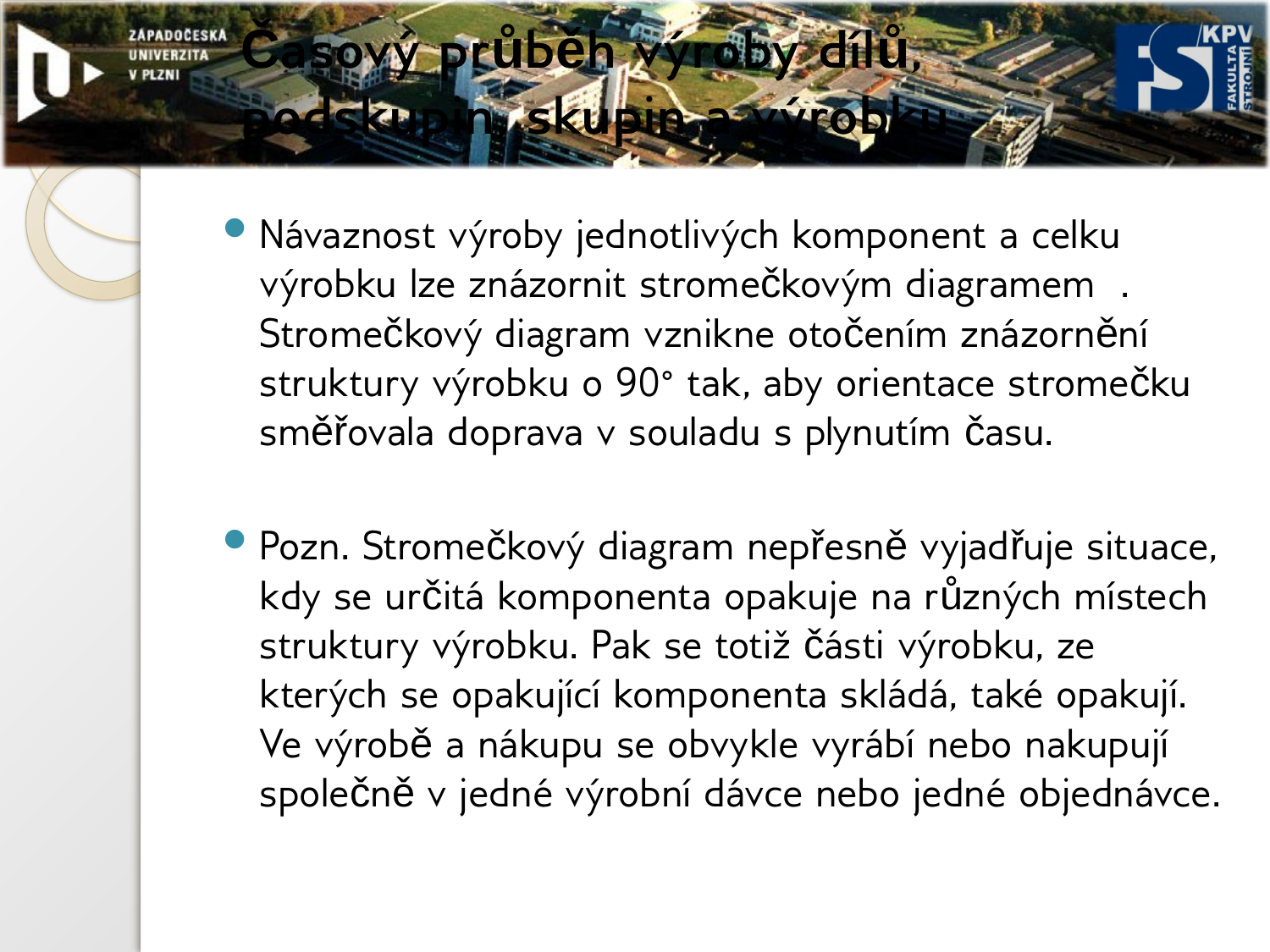

# Časový průběh výroby dílů, podskupin, skupin a výrobku
Návaznost výroby jednotlivých komponent a celku výrobku lze znázornit stromečkovým diagramem  . Stromečkový diagram vznikne otočením znázornění struktury výrobku o 90° tak, aby orientace stromečku směřovala doprava v souladu s plynutím času.

Pozn. Stromečkový diagram nepřesně vyjadřuje situace, kdy se určitá komponenta opakuje na různých místech struktury výrobku. Pak se totiž části výrobku, ze kterých se opakující komponenta skládá, také opakují. Ve výrobě a nákupu se obvykle vyrábí nebo nakupují společně v jedné výrobní dávce nebo jedné objednávce.